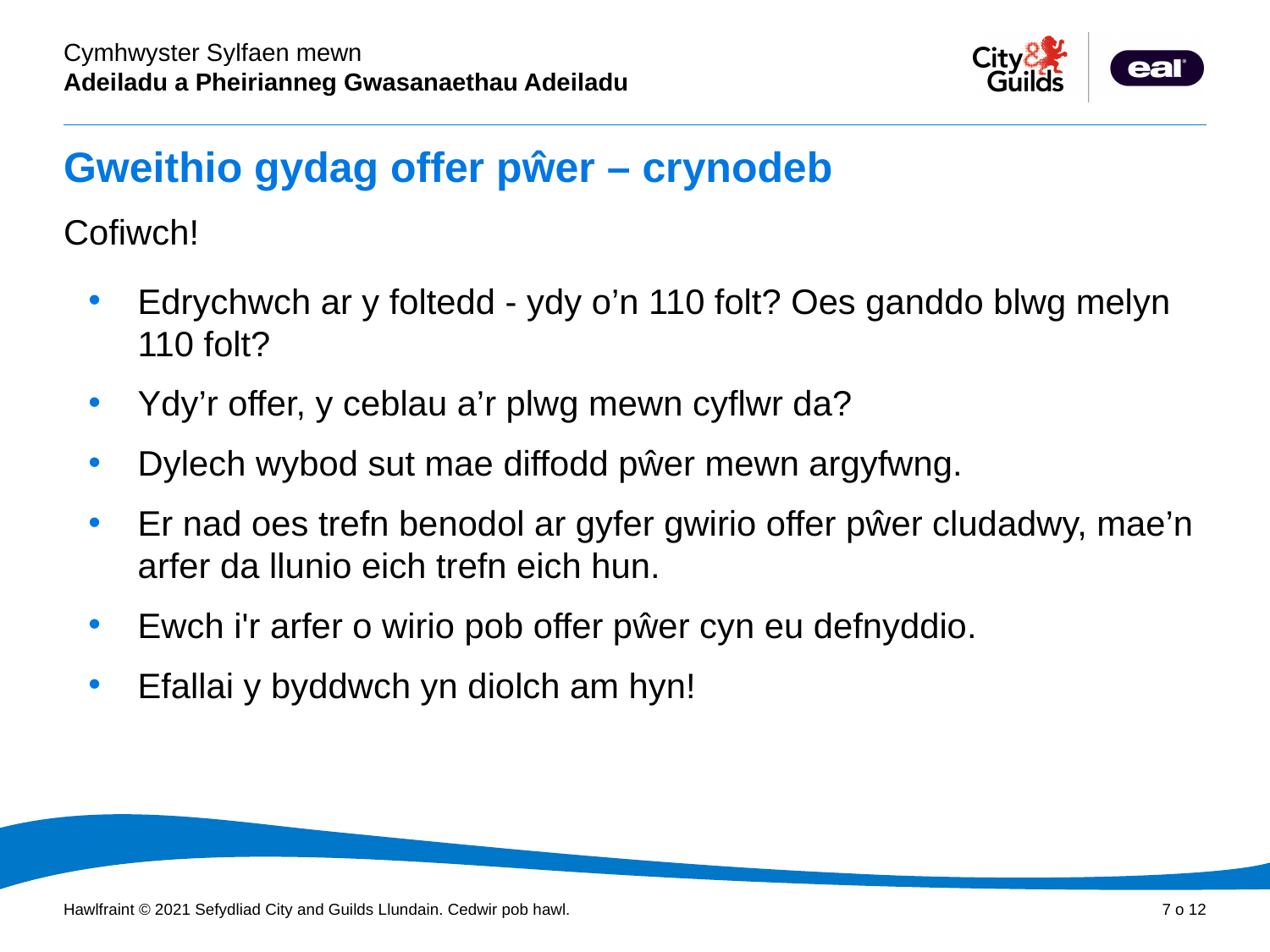

# Gweithio gydag offer pŵer – crynodeb
Cofiwch!
Edrychwch ar y foltedd - ydy o’n 110 folt? Oes ganddo blwg melyn 110 folt?
Ydy’r offer, y ceblau a’r plwg mewn cyflwr da?
Dylech wybod sut mae diffodd pŵer mewn argyfwng.
Er nad oes trefn benodol ar gyfer gwirio offer pŵer cludadwy, mae’n arfer da llunio eich trefn eich hun.
Ewch i'r arfer o wirio pob offer pŵer cyn eu defnyddio.
Efallai y byddwch yn diolch am hyn!